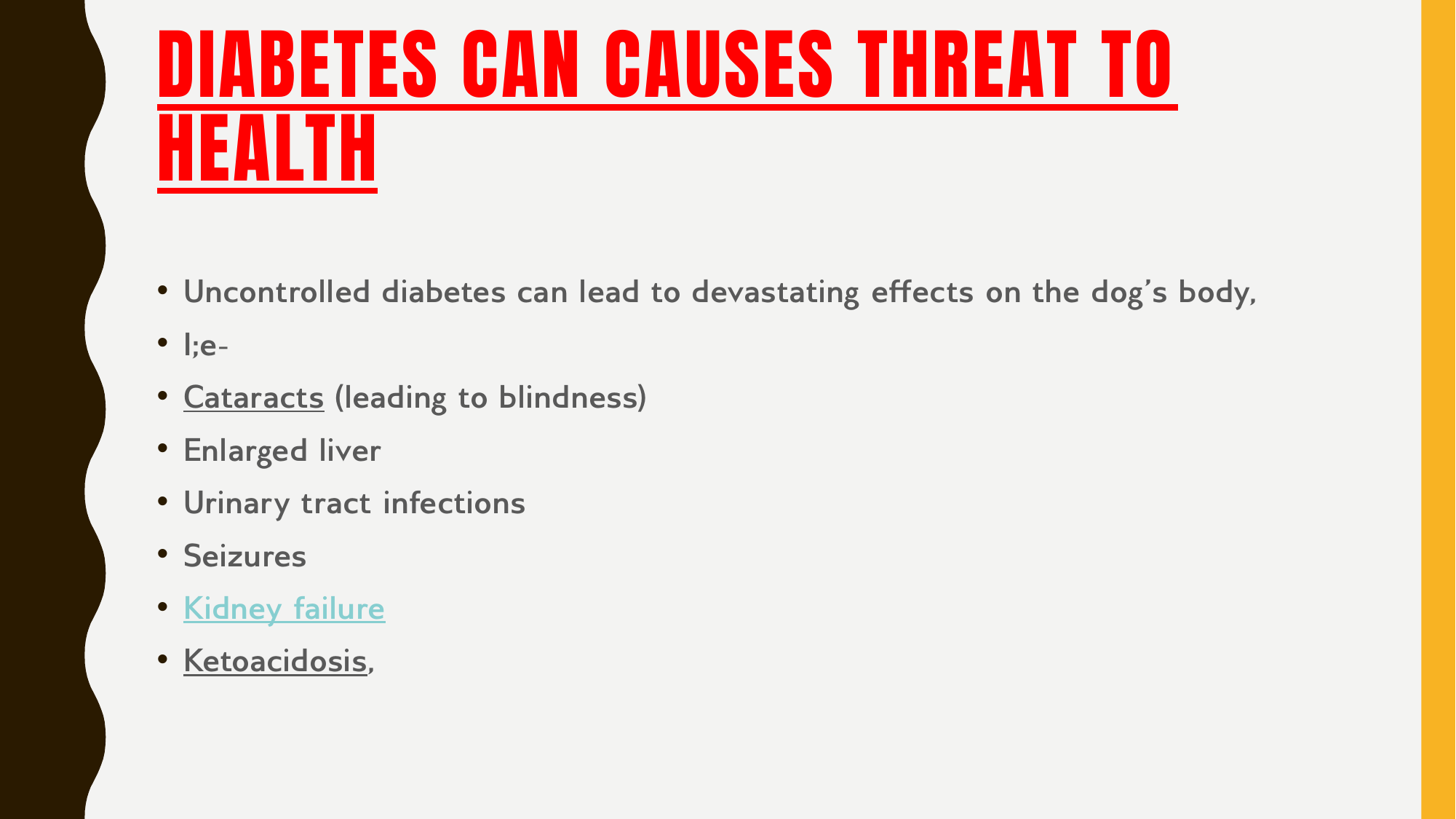

# DIABETES CAN CAUSES THREAT TO HEALTH
Uncontrolled diabetes can lead to devastating effects on the dog’s body,
I;e-
Cataracts (leading to blindness)
Enlarged liver
Urinary tract infections
Seizures
Kidney failure
Ketoacidosis,